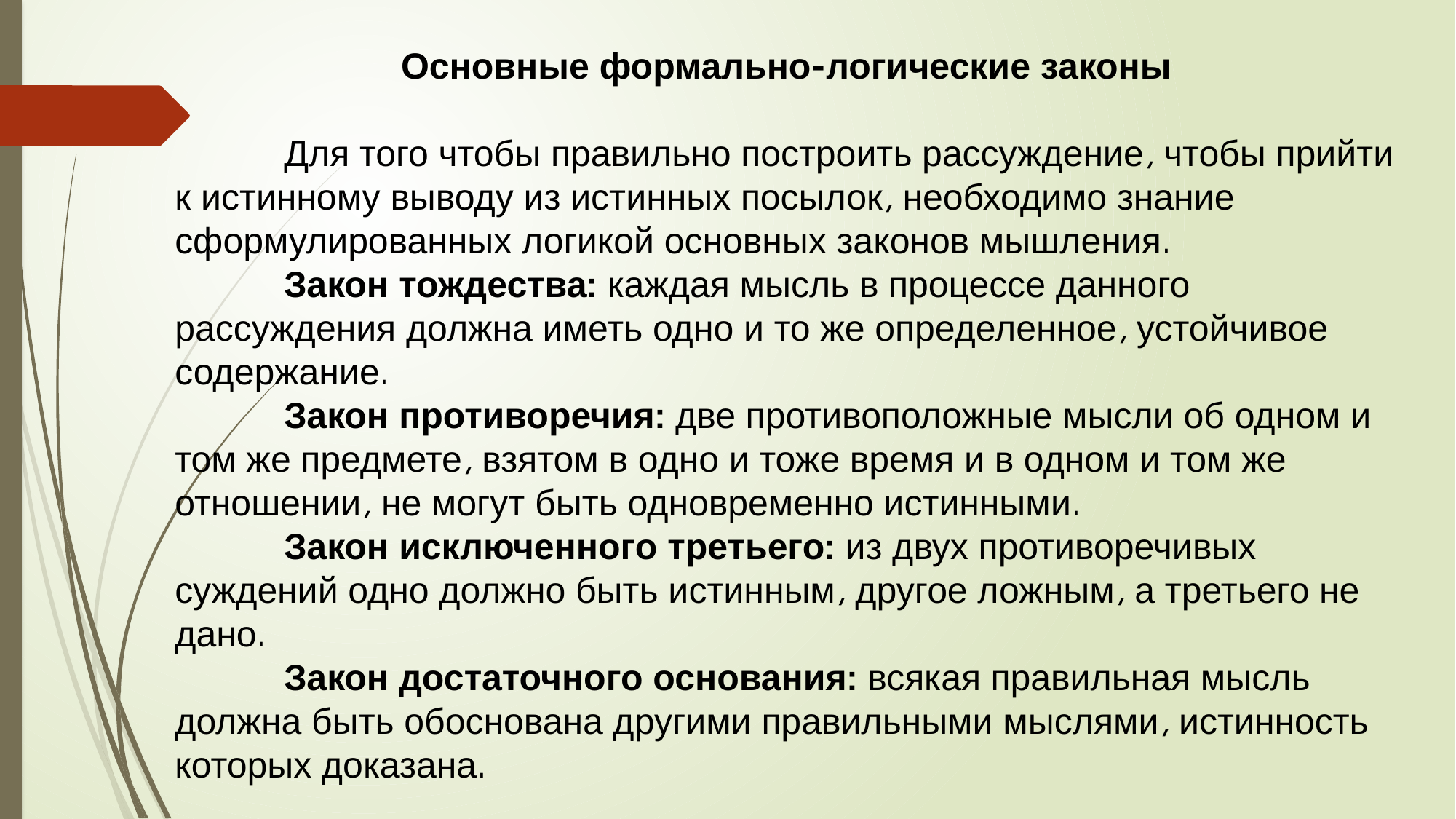

Основные формально-логические законы

	Для того чтобы правильно построить рассуждение, чтобы прийти к истинному выводу из истинных посылок, необходимо знание сформулированных логикой основных законов мышления.
	Закон тождества: каждая мысль в процессе данного рассуждения должна иметь одно и то же определенное, устойчивое содержание.
	Закон противоречия: две противоположные мысли об одном и том же предмете, взятом в одно и тоже время и в одном и том же отношении, не могут быть одновременно истинными.
	Закон исключенного третьего: из двух противоречивых суждений одно должно быть истинным, другое ложным, а третьего не дано.
	Закон достаточного основания: всякая правильная мысль должна быть обоснована другими правильными мыслями, истинность которых доказана.